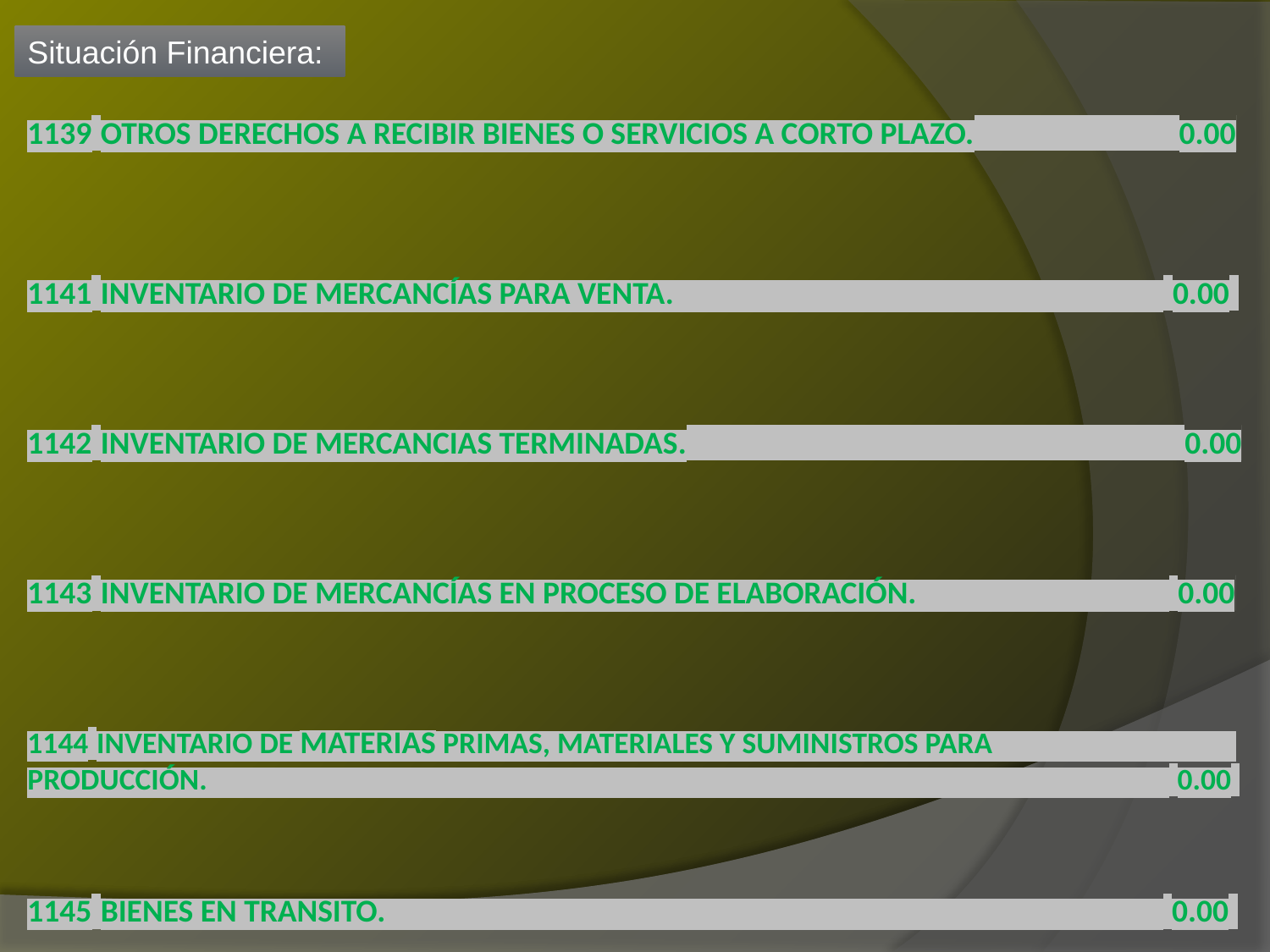

Situación Financiera:
1139 OTROS DERECHOS A RECIBIR BIENES O SERVICIOS A CORTO PLAZO.                       0.00
1141 INVENTARIO DE MERCANCÍAS PARA VENTA.                                                                     0.00
1142 INVENTARIO DE MERCANCIAS TERMINADAS.                                                        0.00
1143 INVENTARIO DE MERCANCÍAS EN PROCESO DE ELABORACIÓN.                                    0.00
1144 INVENTARIO DE MATERIAS PRIMAS, MATERIALES Y SUMINISTROS PARA                                     PRODUCCIÓN.                                                                                                                                               0.00
1145 BIENES EN TRANSITO.                                                                                                             0.00